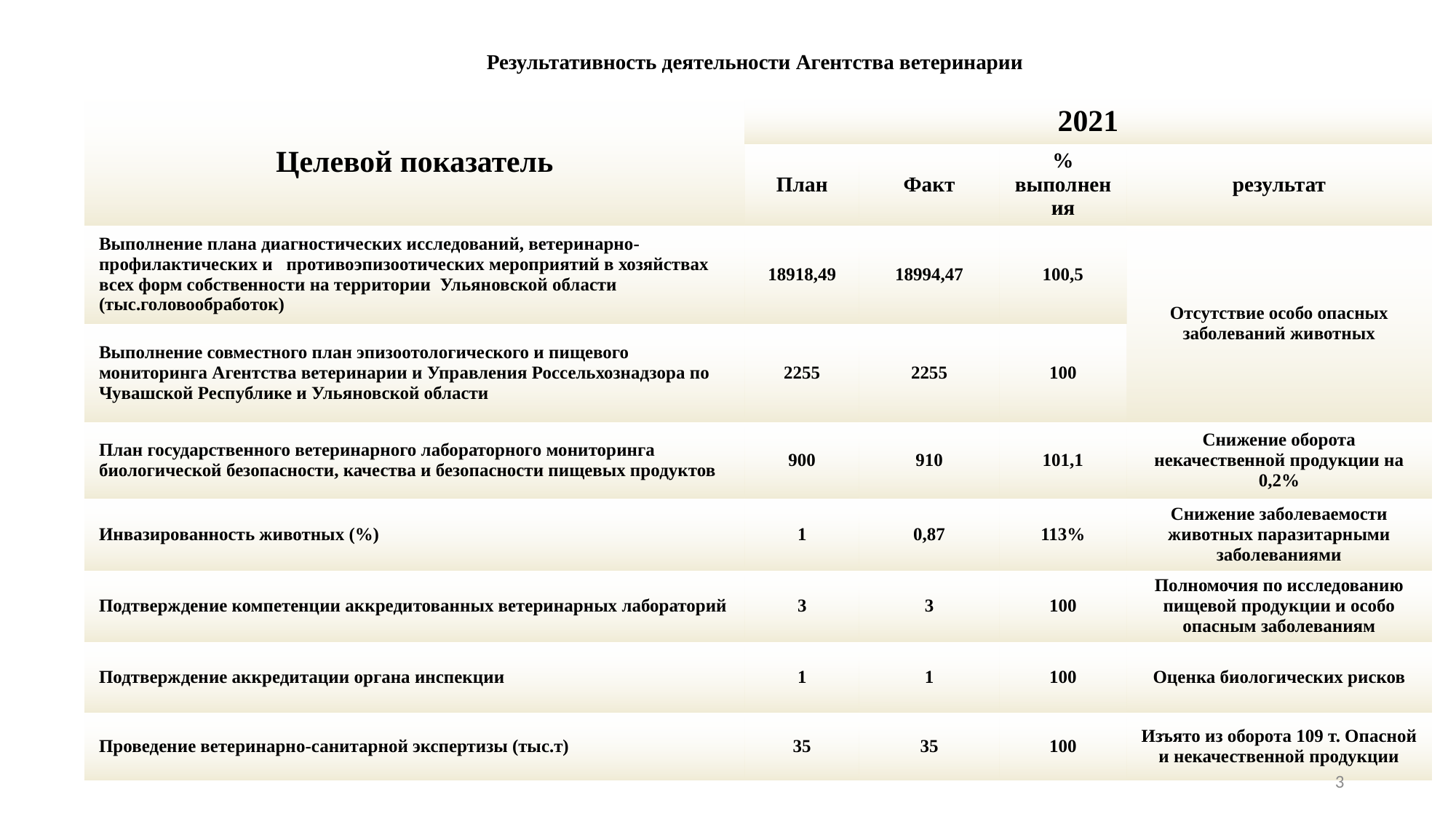

# Результативность деятельности Агентства ветеринарии
| Целевой показатель | 2021 |  |  |  |
| --- | --- | --- | --- | --- |
|  | План | Факт | % выполнения | результат |
| Выполнение плана диагностических исследований, ветеринарно-профилактических и противоэпизоотических мероприятий в хозяйствах всех форм собственности на территории Ульяновской области (тыс.головообработок) | 18918,49 | 18994,47 | 100,5 | Отсутствие особо опасных заболеваний животных |
| Выполнение совместного план эпизоотологического и пищевого мониторинга Агентства ветеринарии и Управления Россельхознадзора по Чувашской Республике и Ульяновской области | 2255 | 2255 | 100 |  |
| План государственного ветеринарного лабораторного мониторинга биологической безопасности, качества и безопасности пищевых продуктов | 900 | 910 | 101,1 | Снижение оборота некачественной продукции на 0,2% |
| Инвазированность животных (%) | 1 | 0,87 | 113% | Снижение заболеваемости животных паразитарными заболеваниями |
| Подтверждение компетенции аккредитованных ветеринарных лабораторий | 3 | 3 | 100 | Полномочия по исследованию пищевой продукции и особо опасным заболеваниям |
| Подтверждение аккредитации органа инспекции | 1 | 1 | 100 | Оценка биологических рисков |
| Проведение ветеринарно-санитарной экспертизы (тыс.т) | 35 | 35 | 100 | Изъято из оборота 109 т. Опасной и некачественной продукции |
3